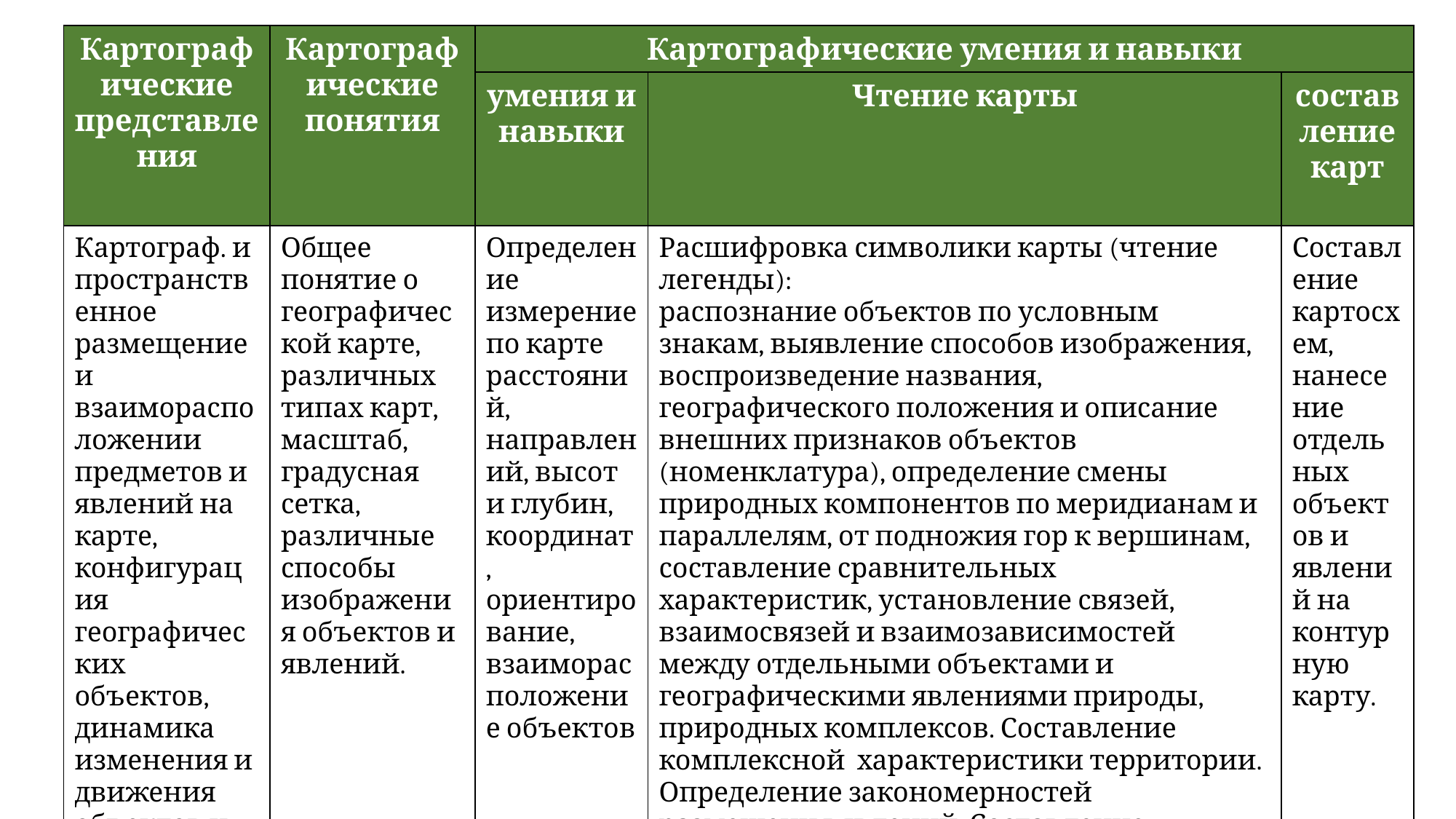

| Картографические представления | Картографические понятия | Картографические умения и навыки |  |  |
| --- | --- | --- | --- | --- |
|  |  | умения и навыки | Чтение карты | составление карт |
| Картограф. и пространственное размещение и взаиморасположении предметов и явлений на карте, конфигурация географических объектов, динамика изменения и движения объектов и явлений. | Общее понятие о географической карте, различных типах карт, масштаб, градусная сетка, различные способы изображения объектов и явлений. | Определение измерение по карте расстояний, направлений, высот и глубин, координат, ориентирование, взаиморасположение объектов | Расшифровка символики карты (чтение легенды): распознание объектов по условным знакам, выявление способов изображения, воспроизведение названия, географического положения и описание внешних признаков объектов (номенклатура), определение смены природных компонентов по меридианам и параллелям, от подножия гор к вершинам, составление сравнительных характеристик, установление связей, взаимосвязей и взаимозависимостей между отдельными объектами и географическими явлениями природы, природных комплексов. Составление комплексной характеристики территории. Определение закономерностей размещения явлений. Составление описаний и характеристик отдельных территорий (государств, экономических районов) | Составление картосхем, нанесение отдельных объектов и явлений на контурную карту. |